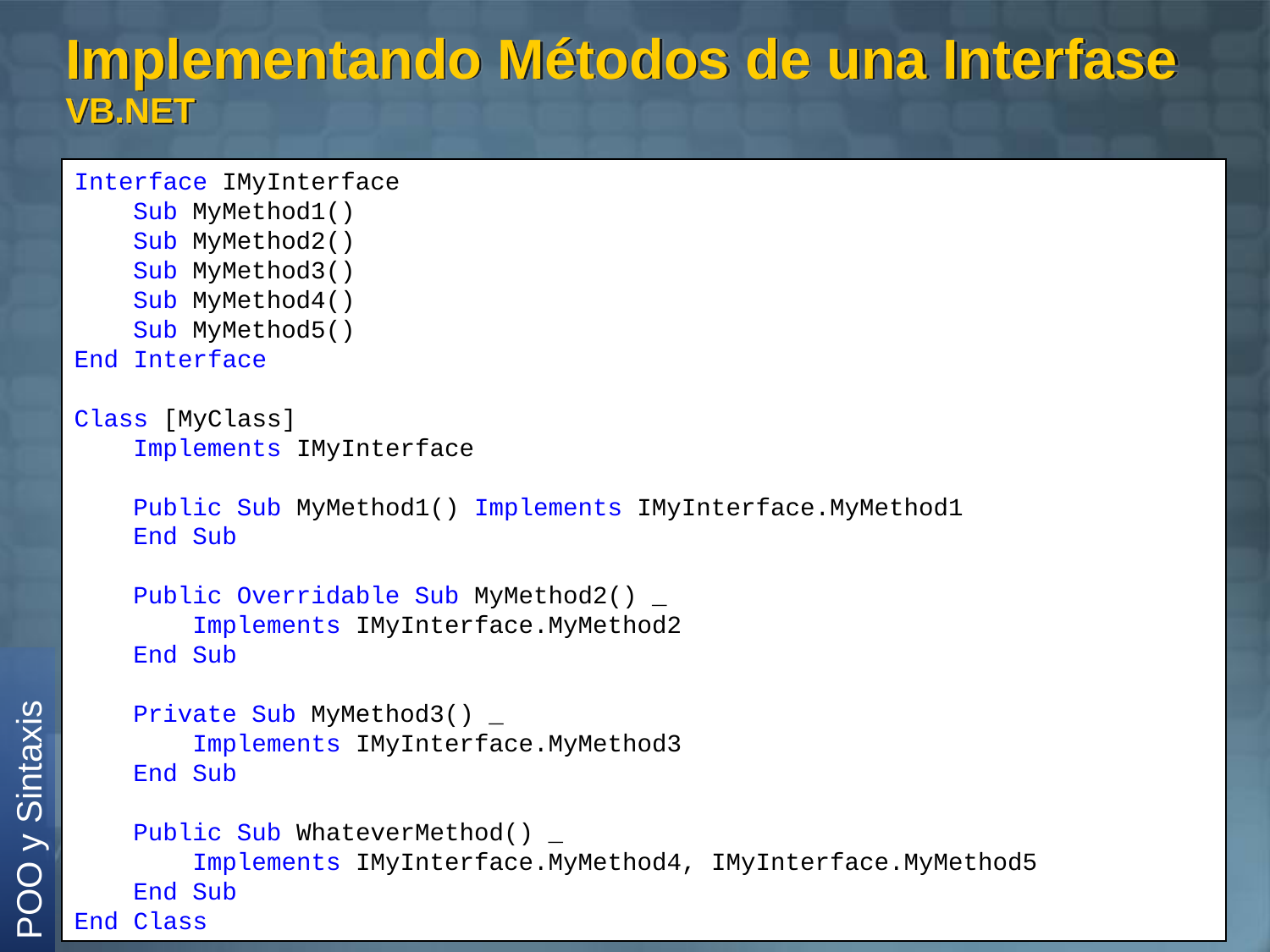

# Implementando Métodos de una Interfase VB.NET
Interface IMyInterface
    Sub MyMethod1()
    Sub MyMethod2()
    Sub MyMethod3()
    Sub MyMethod4()
    Sub MyMethod5()
End Interface

Class [MyClass]
    Implements IMyInterface

    Public Sub MyMethod1() Implements IMyInterface.MyMethod1
    End Sub

    Public Overridable Sub MyMethod2() _
        Implements IMyInterface.MyMethod2
    End Sub

    Private Sub MyMethod3() _
        Implements IMyInterface.MyMethod3
    End Sub

    Public Sub WhateverMethod() _
        Implements IMyInterface.MyMethod4, IMyInterface.MyMethod5
    End Sub
End Class
POO y Sintaxis